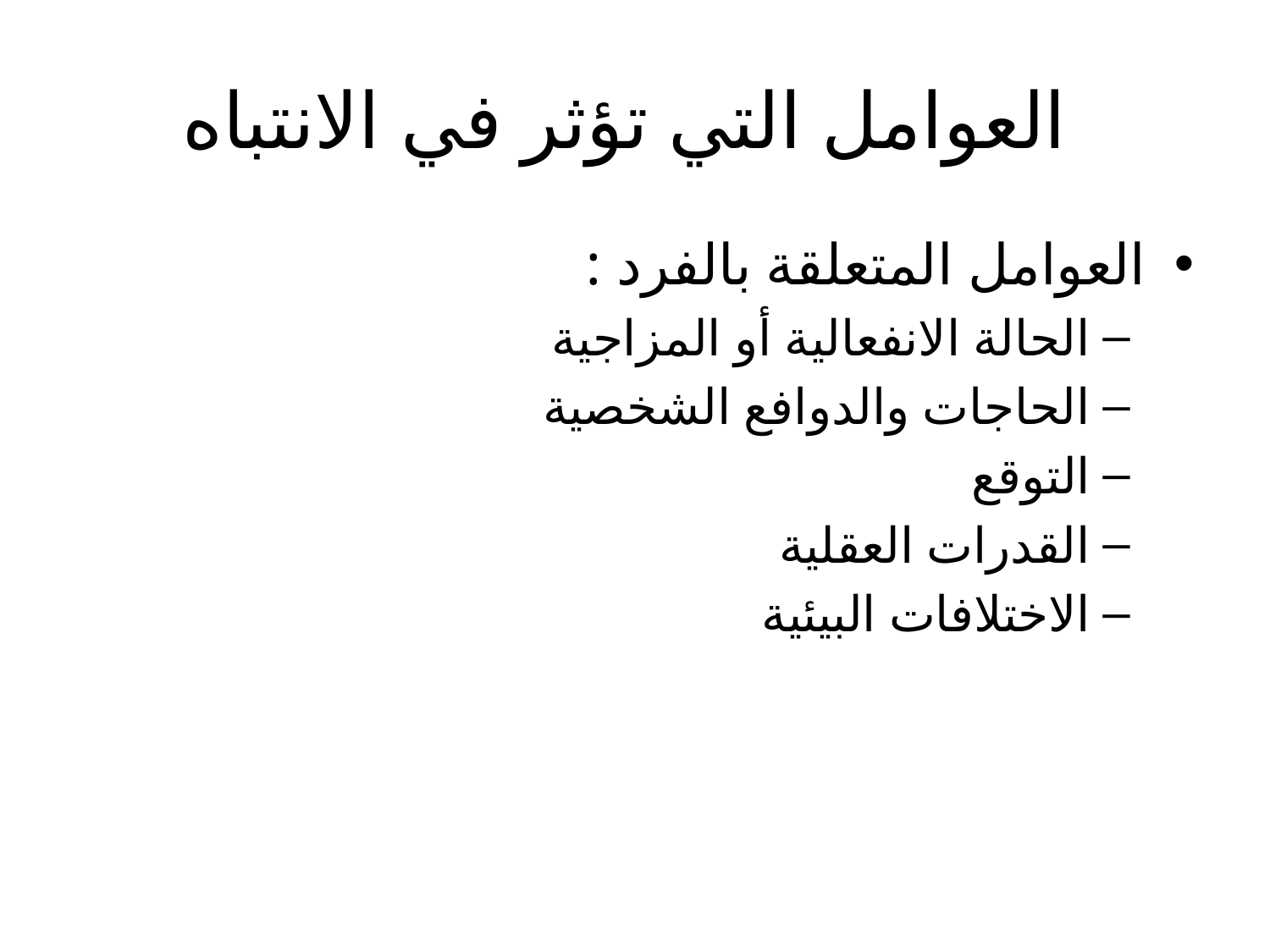

# العوامل التي تؤثر في الانتباه
العوامل المتعلقة بالفرد :
الحالة الانفعالية أو المزاجية
الحاجات والدوافع الشخصية
التوقع
القدرات العقلية
الاختلافات البيئية